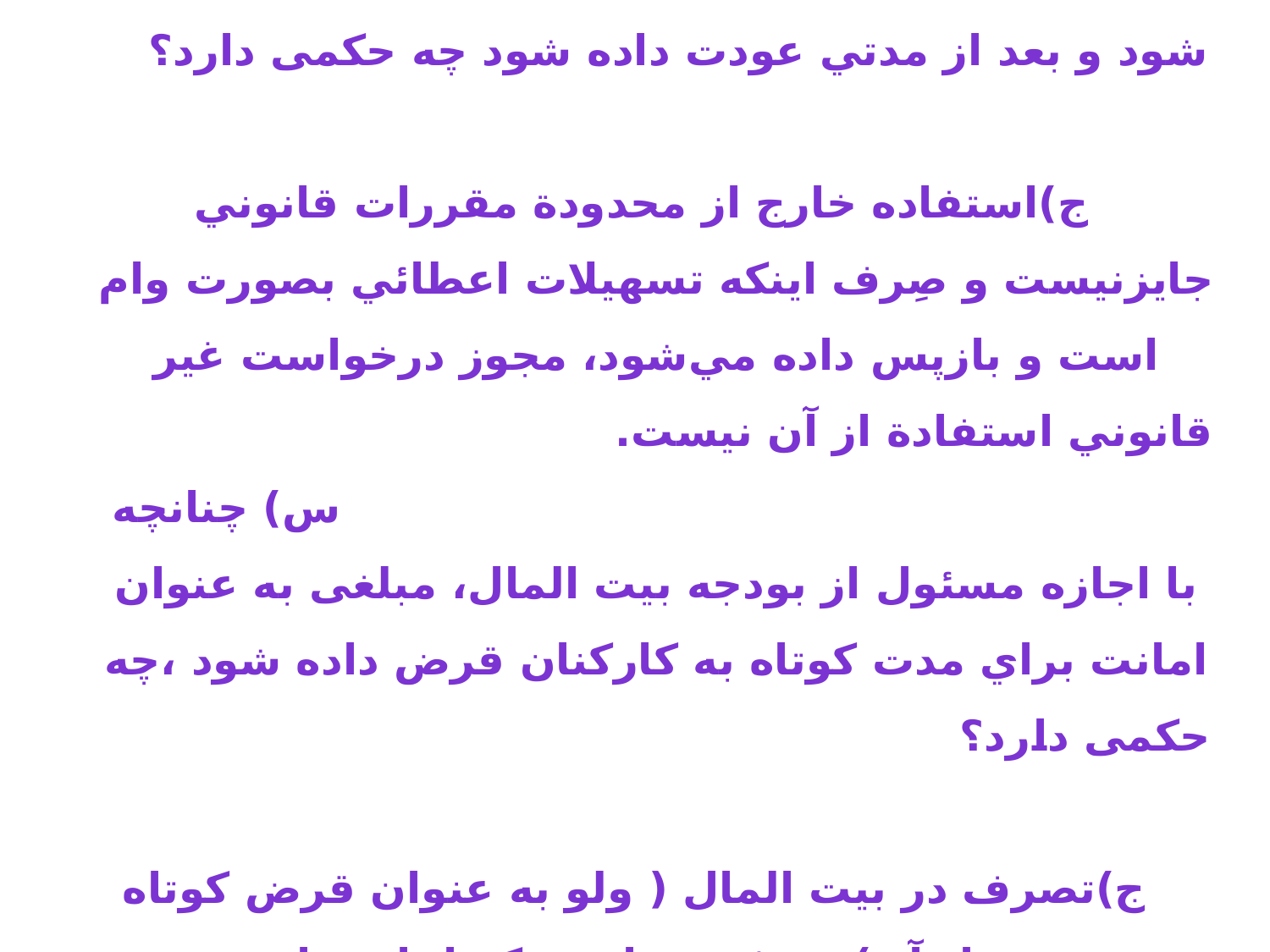

# 6/1-قرض وامانت گرفتن ازبیت المال                                                                                                            س)اگر پولي از بيت‌المال به عنوان قرض گرفته شود و بعد از مدتي عودت داده شود چه حکمی دارد؟ ج)استفاده خارج از محدودة مقررات قانوني جایزنیست و صِرف اينكه تسهيلات اعطائي بصورت وام است و بازپس داده مي‌شود، مجوز درخواست غير قانوني استفادة از آن نيست.                                                                                              س) چنانچه با اجازه مسئول از بودجه بیت المال، مبلغی به عنوان امانت براي مدت كوتاه به كاركنان قرض داده شود ،چه حکمی دارد؟                                                                                                                                          ج)تصرف در بيت المال ( ولو به عنوان قرض كوتاه مدت و مثل آن) در غير مواردي كه اجازه داده شده یابدون اذن مسئول دارای اذن شرعی وعقلی جايز نيست.و در حكم غصب و موجب ضمان است. و در صورت تصرف بايد فوري به بيت المال برگرداند .